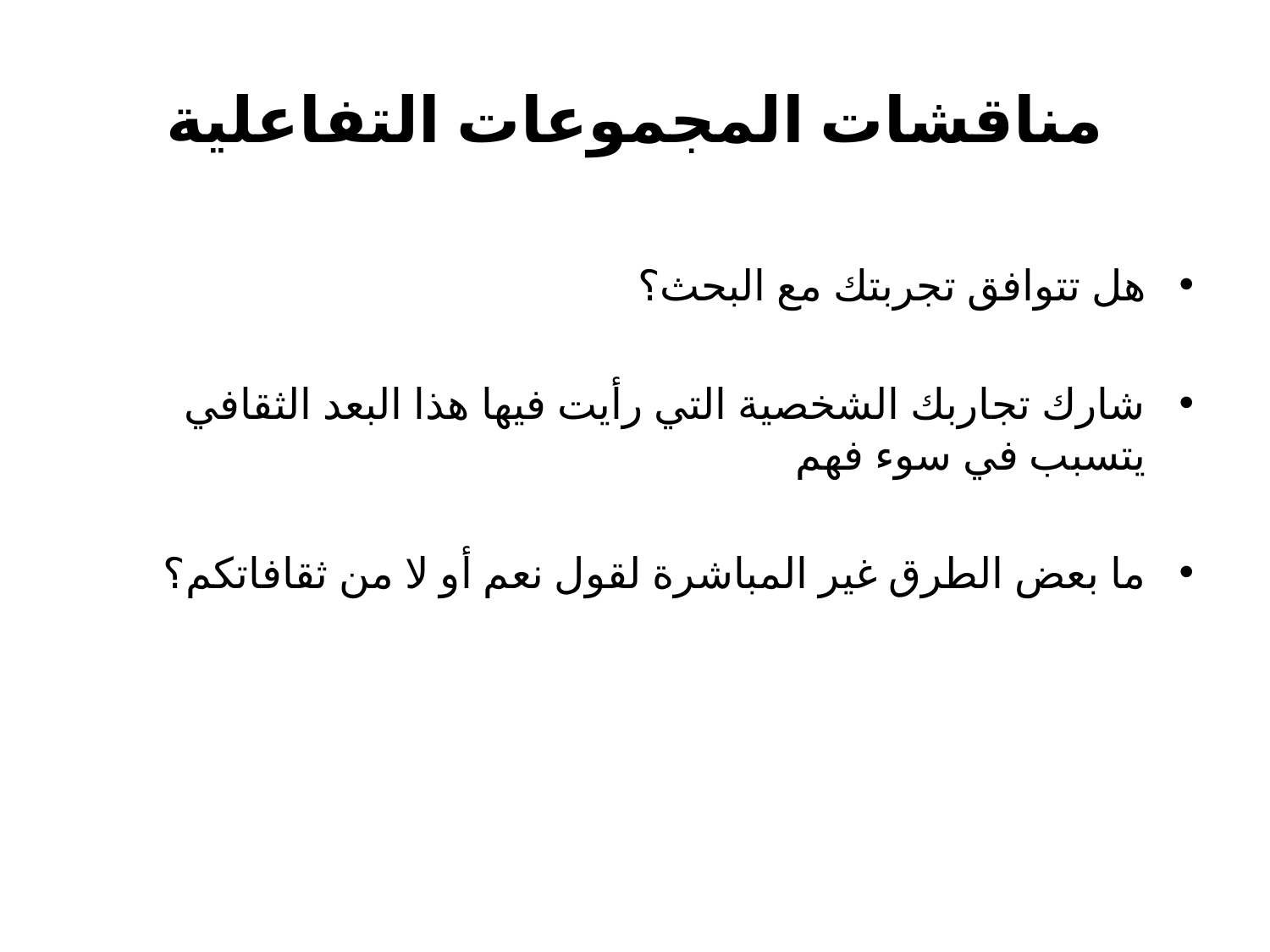

# مناقشات المجموعات التفاعلية
هل تتوافق تجربتك مع البحث؟

شارك تجاربك الشخصية التي رأيت فيها هذا البعد الثقافي يتسبب في سوء فهم

ما بعض الطرق غير المباشرة لقول نعم أو لا من ثقافاتكم؟